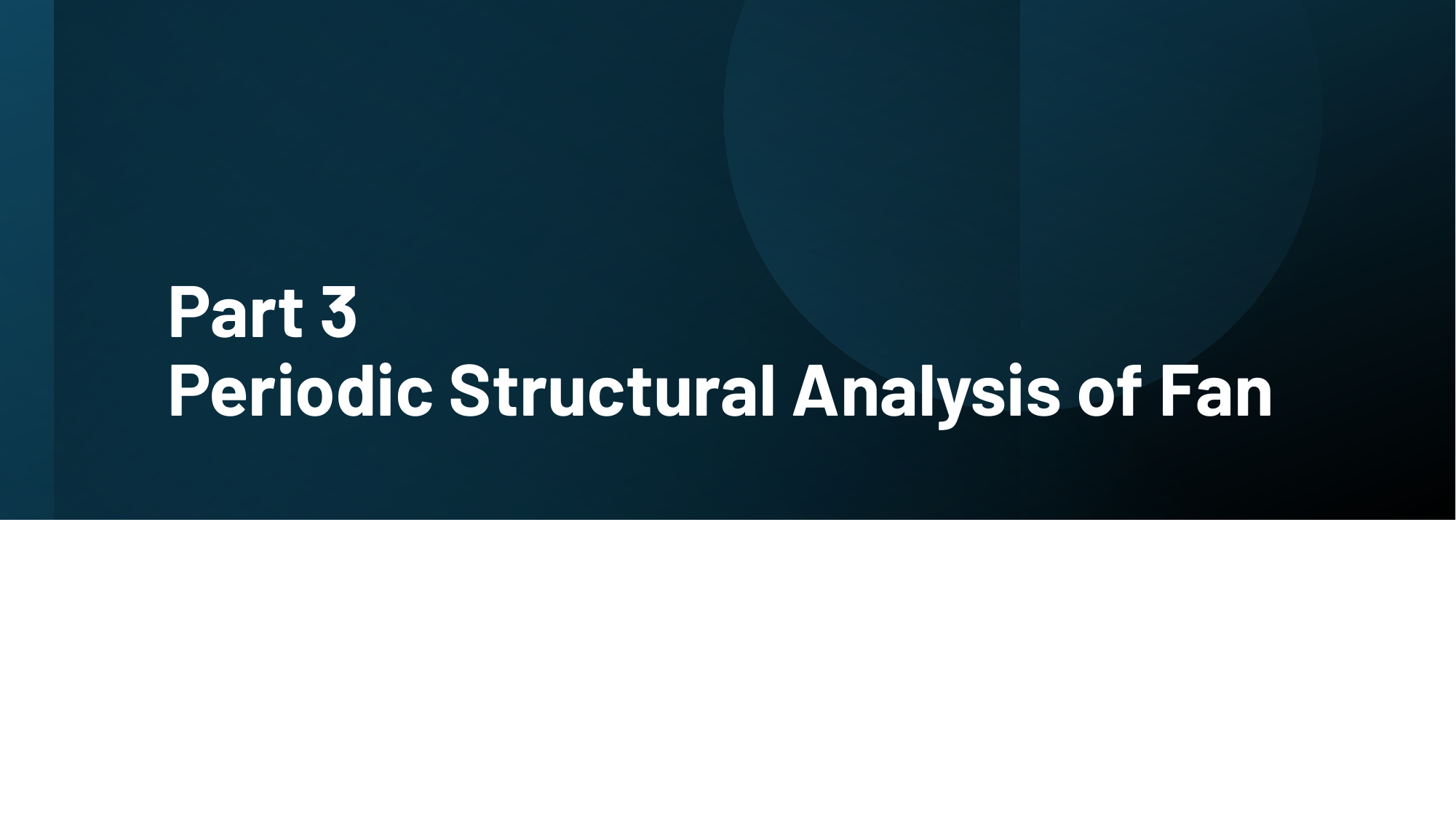

# Part 3 Periodic Structural Analysis of Fan